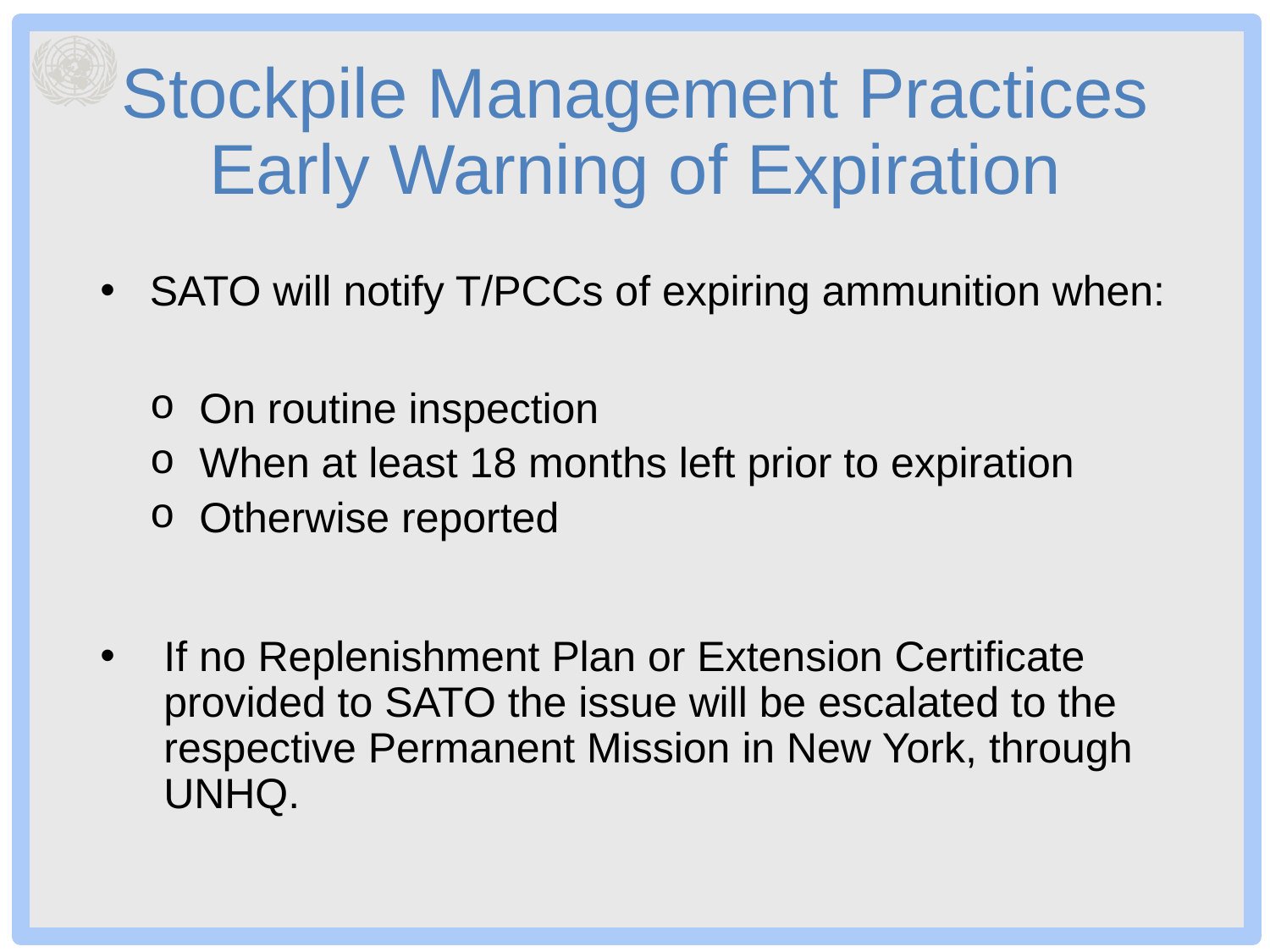

# Stockpile Management Practices Early Warning of Expiration
SATO will notify T/PCCs of expiring ammunition when:

On routine inspection
When at least 18 months left prior to expiration
Otherwise reported

If no Replenishment Plan or Extension Certificate provided to SATO the issue will be escalated to the respective Permanent Mission in New York, through UNHQ.